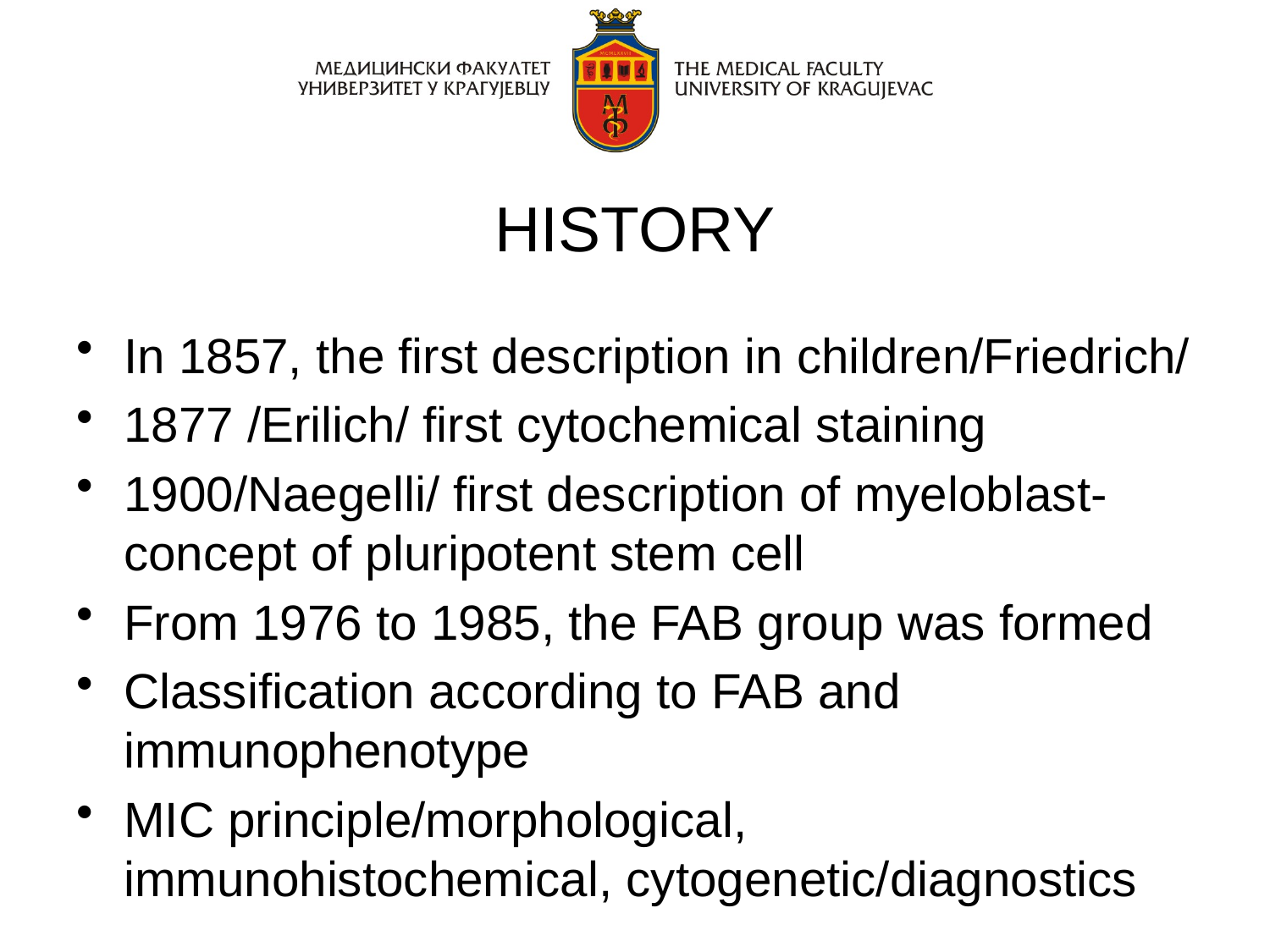

# HISTORY
In 1857, the first description in children/Friedrich/
1877 /Erilich/ first cytochemical staining
1900/Naegelli/ first description of myeloblast-concept of pluripotent stem cell
From 1976 to 1985, the FAB group was formed
Classification according to FAB and immunophenotype
MIC principle/morphological, immunohistochemical, cytogenetic/diagnostics